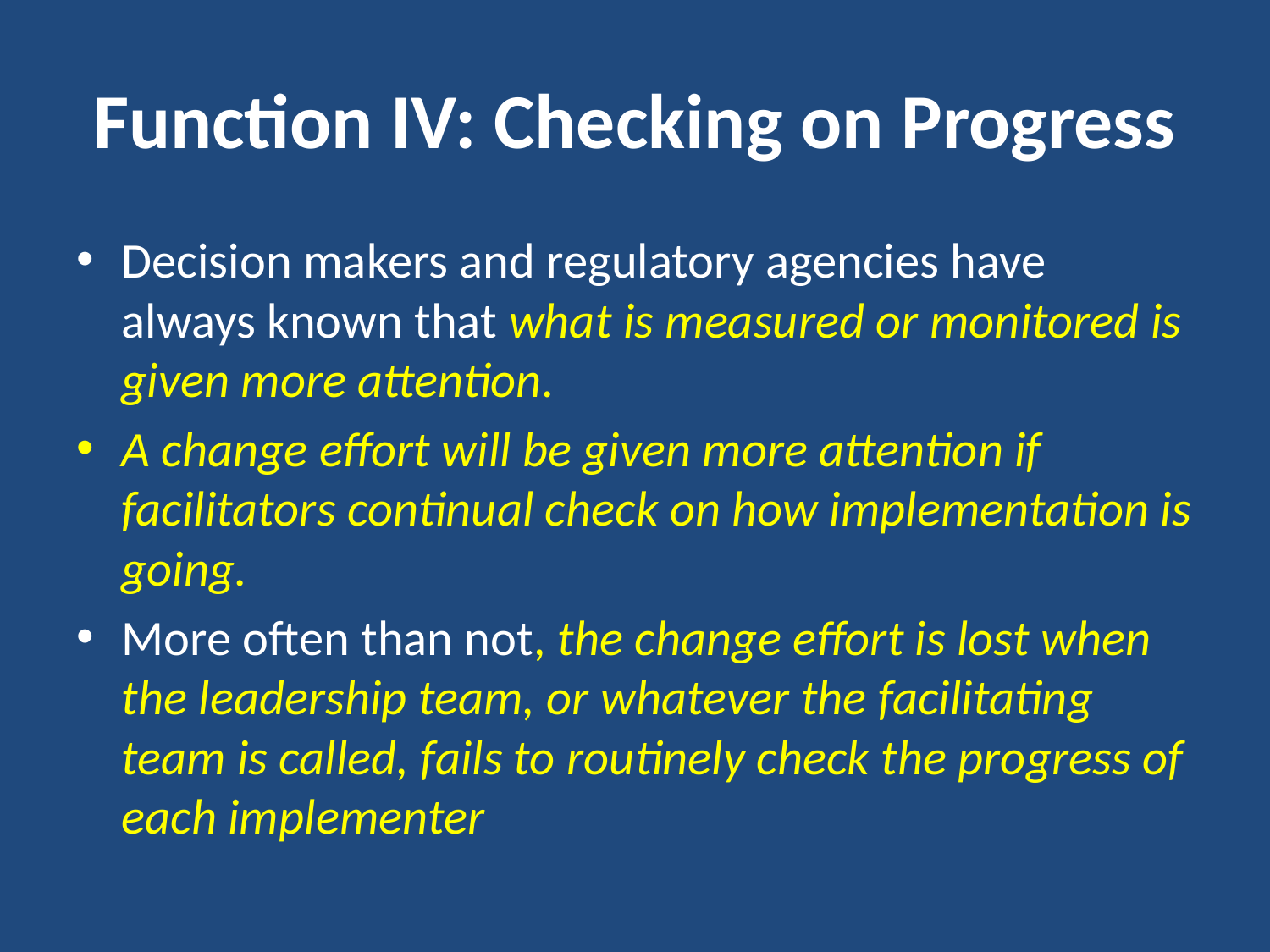

# Function IV: Checking on Progress
Decision makers and regulatory agencies have always known that what is measured or monitored is given more attention.
A change effort will be given more attention if facilitators continual check on how implementation is going.
More often than not, the change effort is lost when the leadership team, or whatever the facilitating team is called, fails to routinely check the progress of each implementer